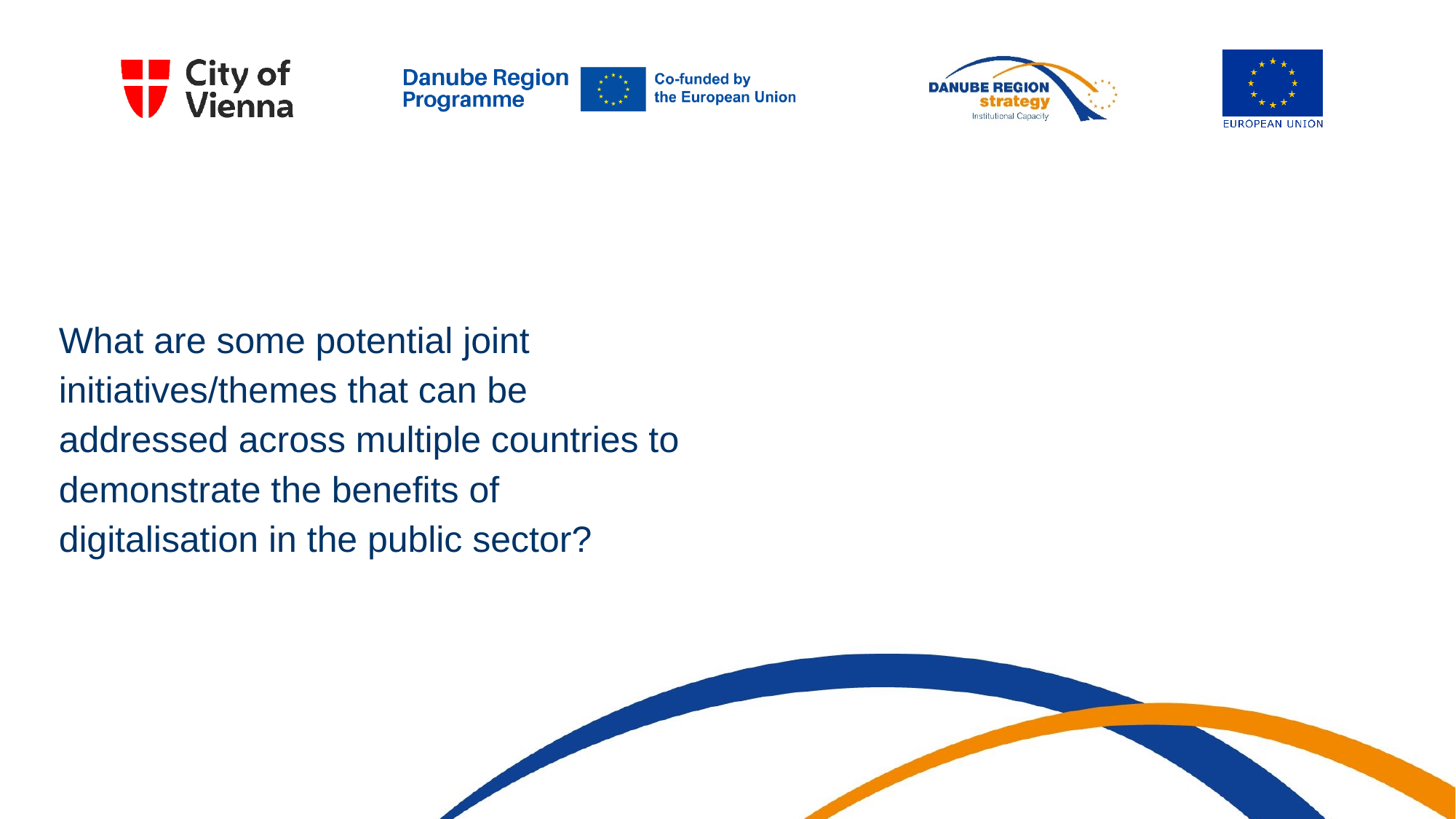

#
What are some potential joint initiatives/themes that can be addressed across multiple countries to demonstrate the benefits of digitalisation in the public sector?